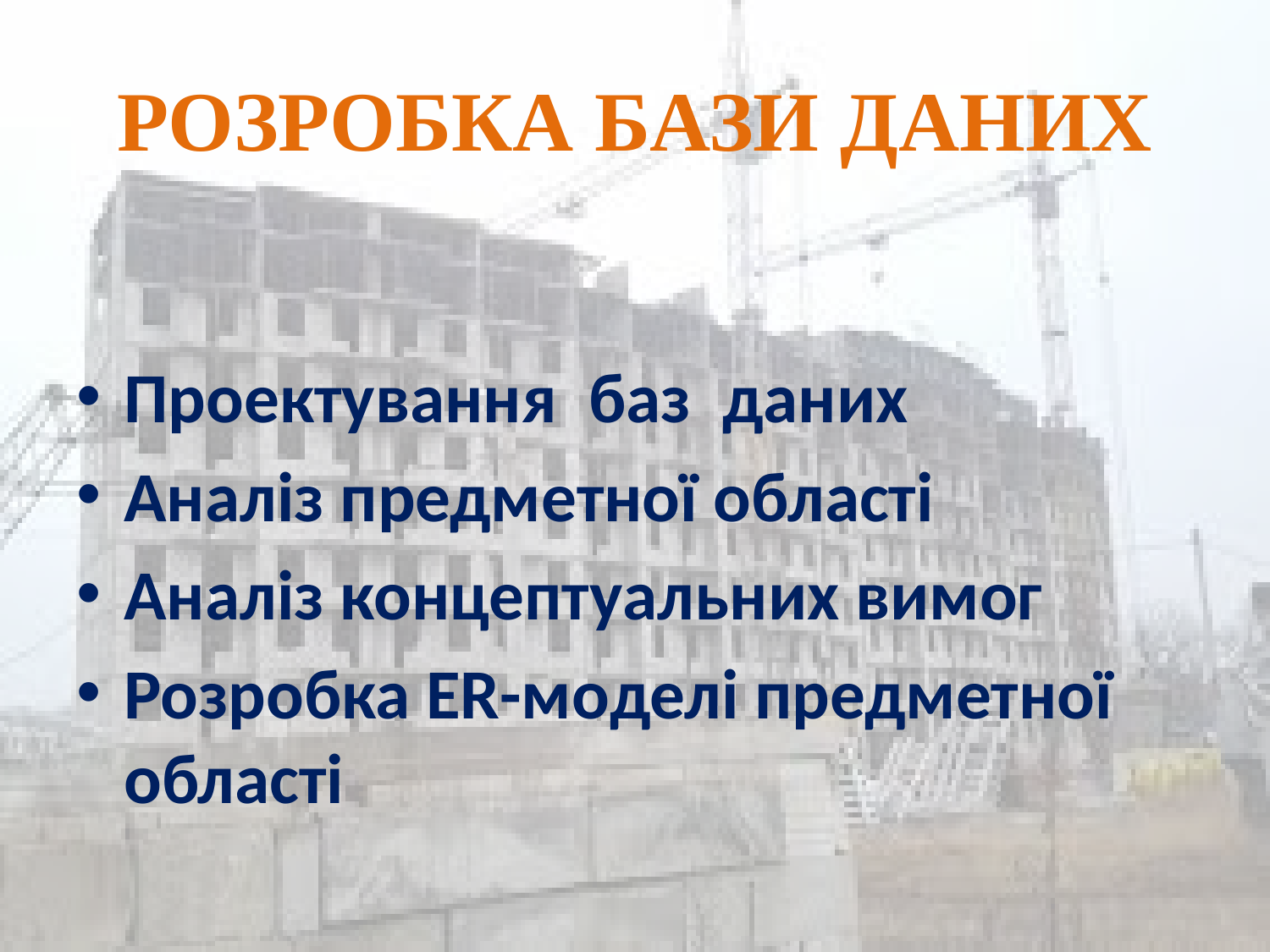

# РОЗРОБКА БАЗИ ДАНИХ
Проектування  баз  даних
Аналiз предметної областi
Аналiз концептуальних вимог
Розробка ER-моделi предметної областi